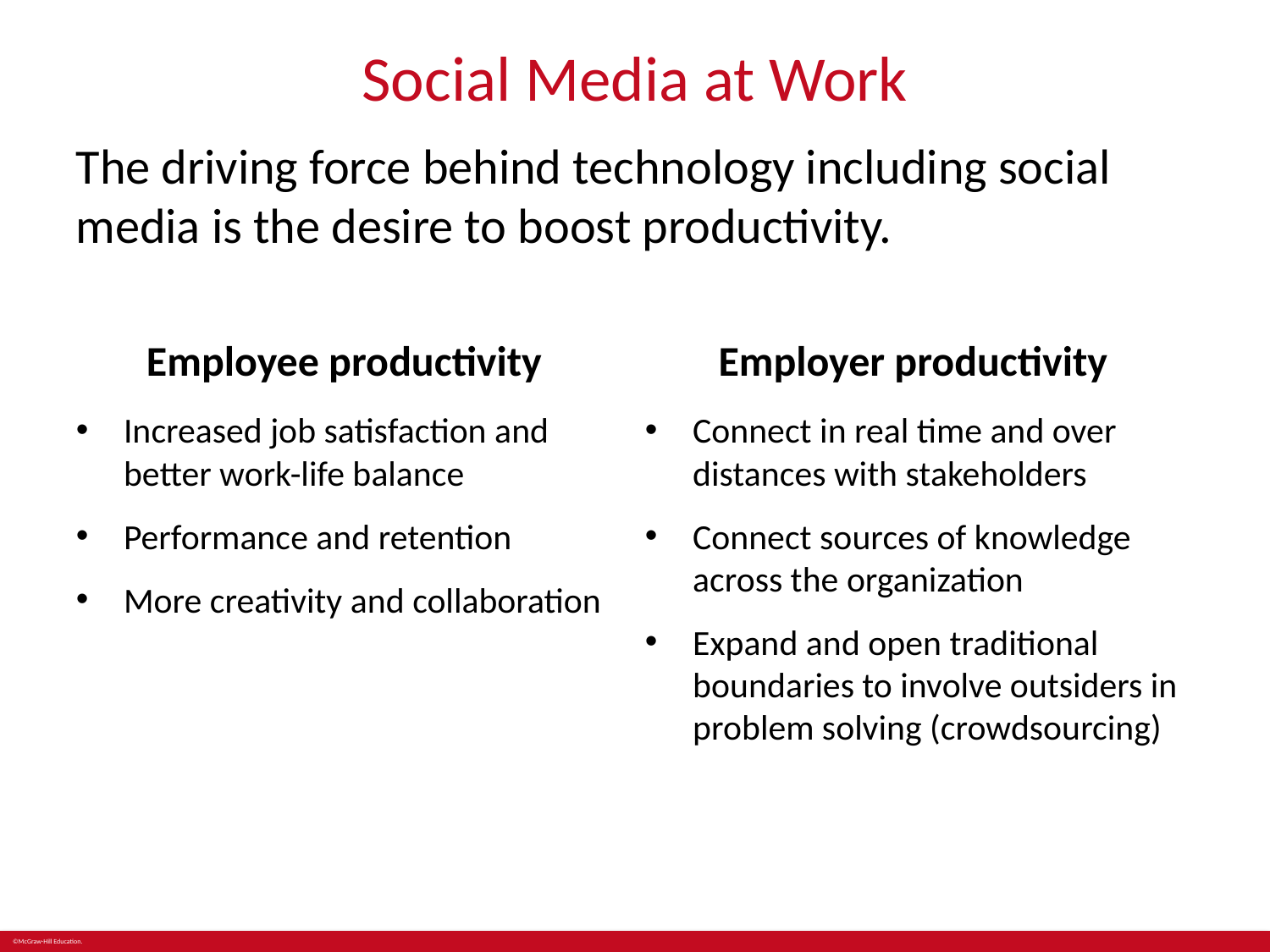

# Social Media at Work
The driving force behind technology including social media is the desire to boost productivity.
Employee productivity
Employer productivity
Increased job satisfaction and better work-life balance
Performance and retention
More creativity and collaboration
Connect in real time and over distances with stakeholders
Connect sources of knowledge across the organization
Expand and open traditional boundaries to involve outsiders in problem solving (crowdsourcing)